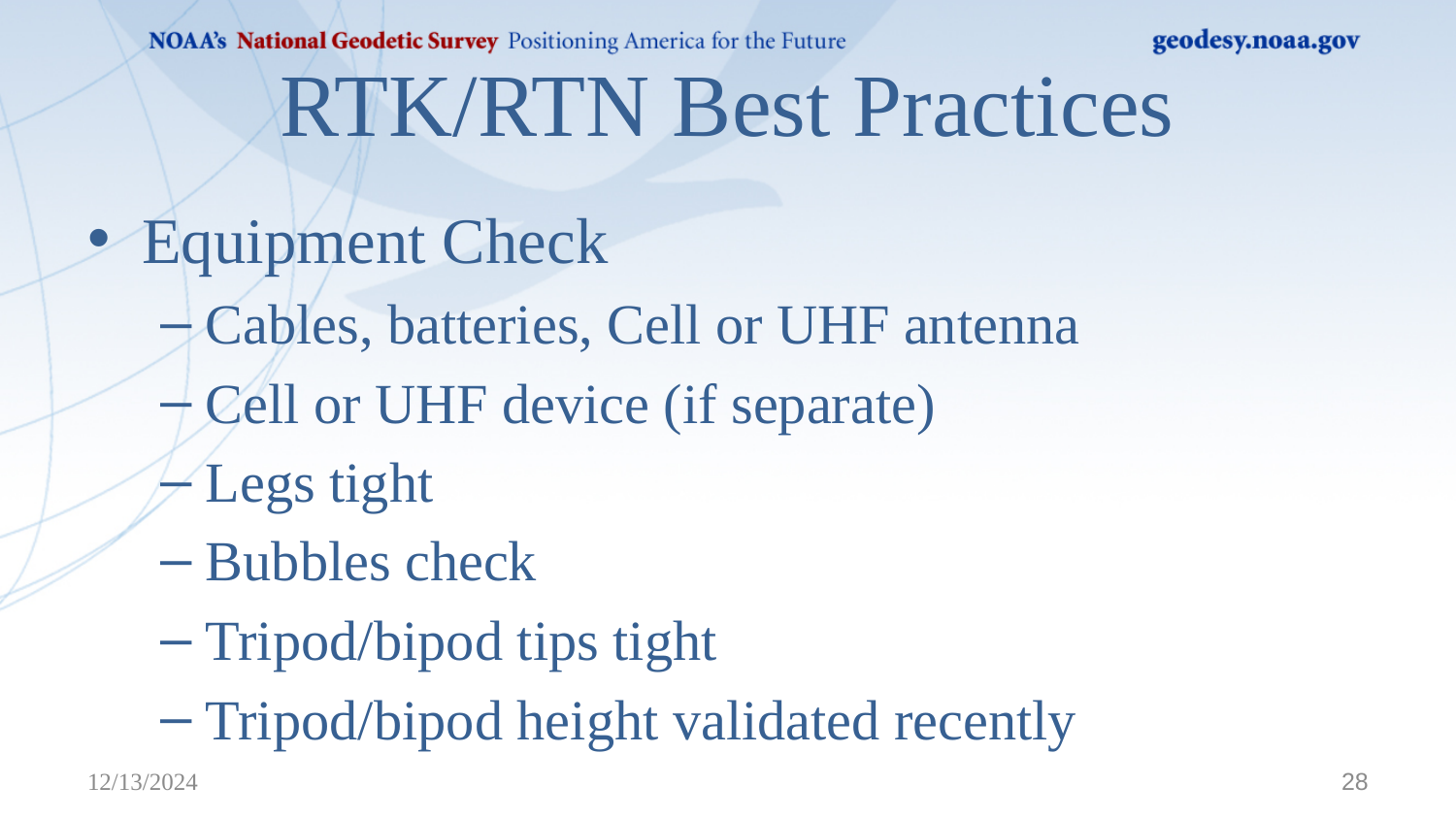

# RTK/RTN Best Practices
Equipment Check
Cables, batteries, Cell or UHF antenna
Cell or UHF device (if separate)
Legs tight
Bubbles check
Tripod/bipod tips tight
Tripod/bipod height validated recently

12/13/2024
28